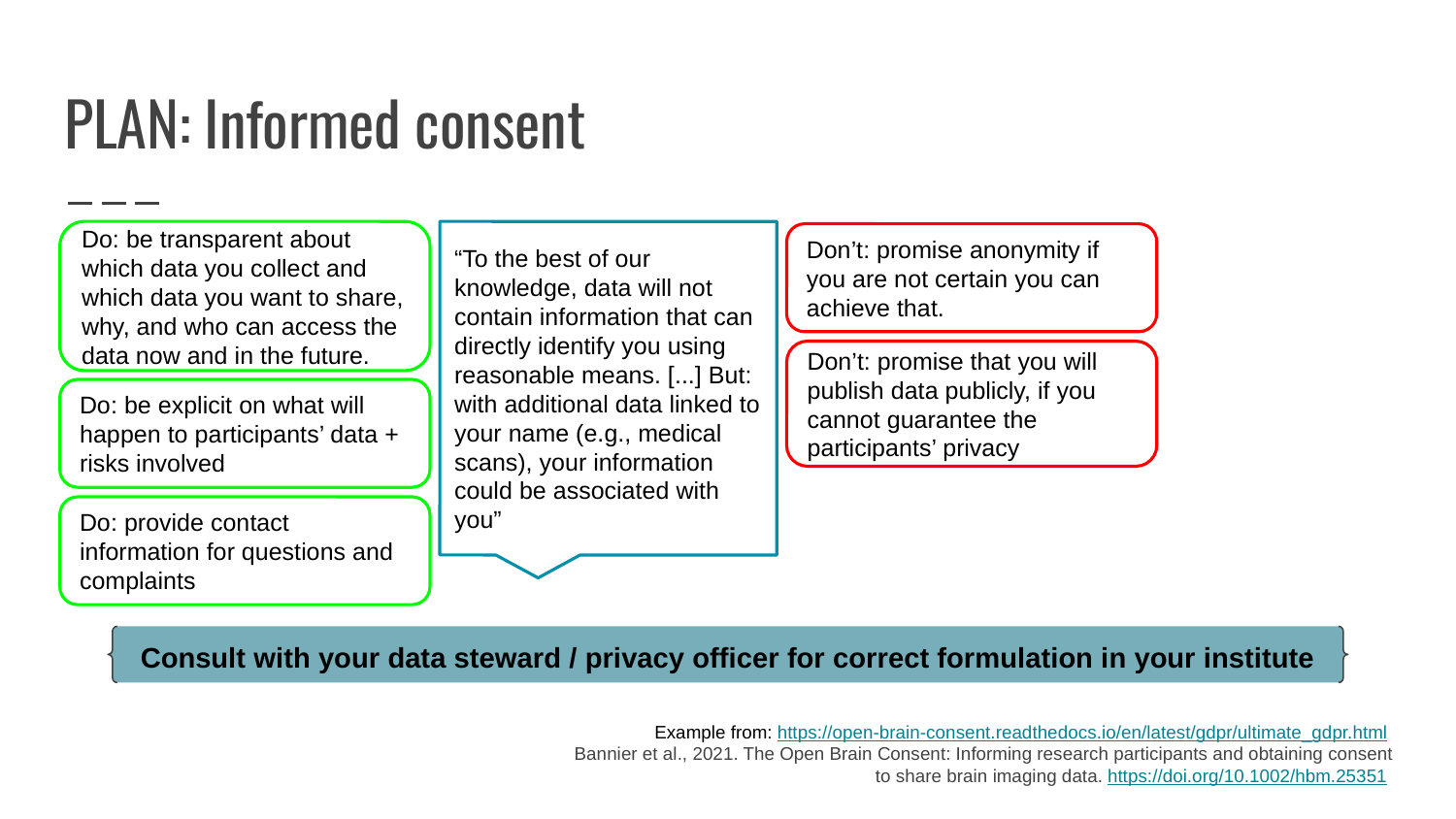

# PLAN: Informed consent
Do: be transparent about which data you collect and which data you want to share, why, and who can access the data now and in the future.
“To the best of our knowledge, data will not contain information that can directly identify you using reasonable means. [...] But: with additional data linked to your name (e.g., medical scans), your information could be associated with you”
Don’t: promise anonymity if you are not certain you can achieve that.
Don’t: promise that you will publish data publicly, if you cannot guarantee the participants’ privacy
Do: be explicit on what will happen to participants’ data + risks involved
Do: provide contact information for questions and complaints
Consult with your data steward / privacy officer for correct formulation in your institute
Example from: https://open-brain-consent.readthedocs.io/en/latest/gdpr/ultimate_gdpr.html
Bannier et al., 2021. The Open Brain Consent: Informing research participants and obtaining consent to share brain imaging data. https://doi.org/10.1002/hbm.25351